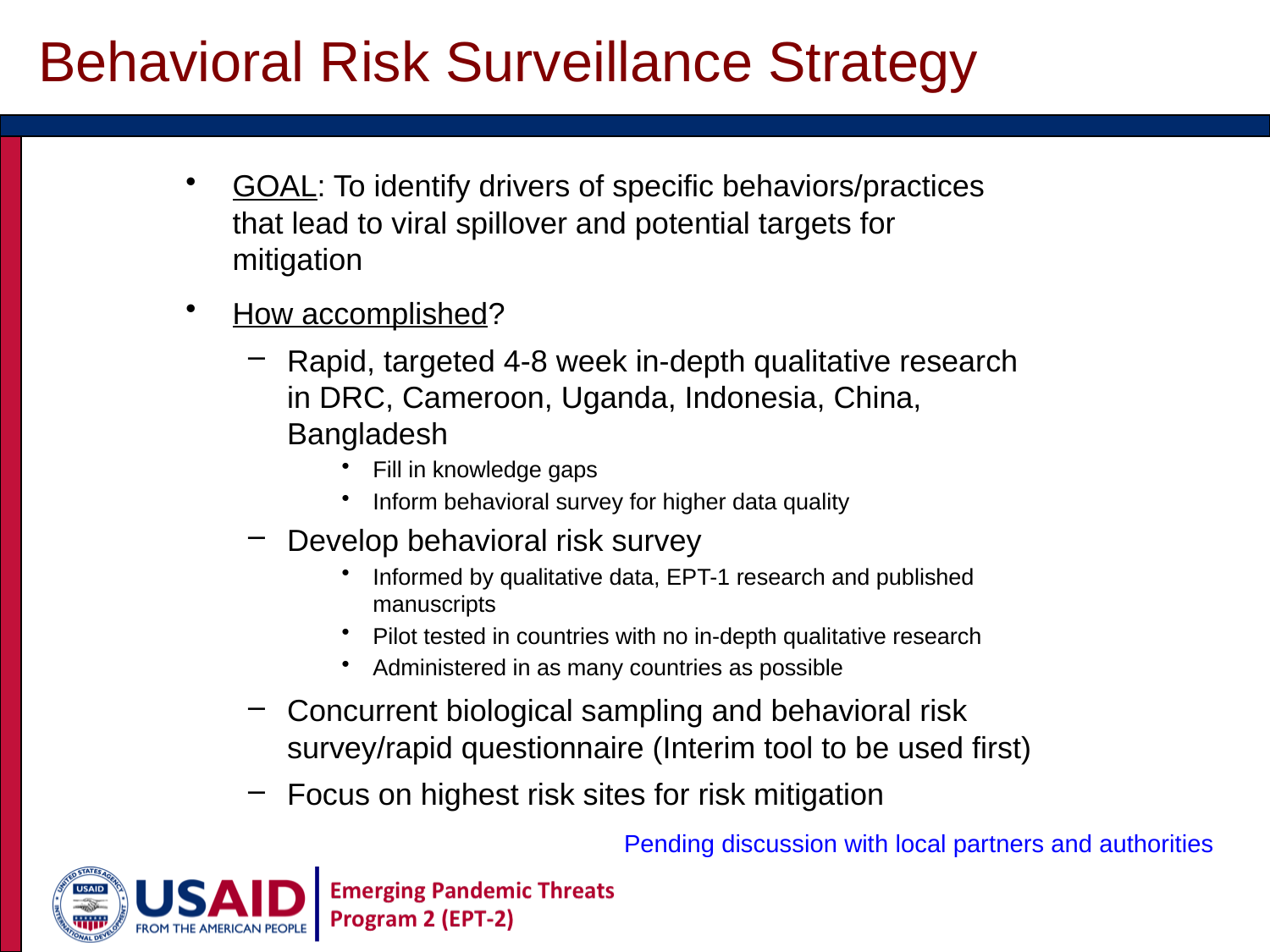

Behavioral Risk Surveillance Strategy
GOAL: To identify drivers of specific behaviors/practices that lead to viral spillover and potential targets for mitigation
How accomplished?
Rapid, targeted 4-8 week in-depth qualitative research in DRC, Cameroon, Uganda, Indonesia, China, Bangladesh
Fill in knowledge gaps
Inform behavioral survey for higher data quality
Develop behavioral risk survey
Informed by qualitative data, EPT-1 research and published manuscripts
Pilot tested in countries with no in-depth qualitative research
Administered in as many countries as possible
Concurrent biological sampling and behavioral risk survey/rapid questionnaire (Interim tool to be used first)
Focus on highest risk sites for risk mitigation
Pending discussion with local partners and authorities